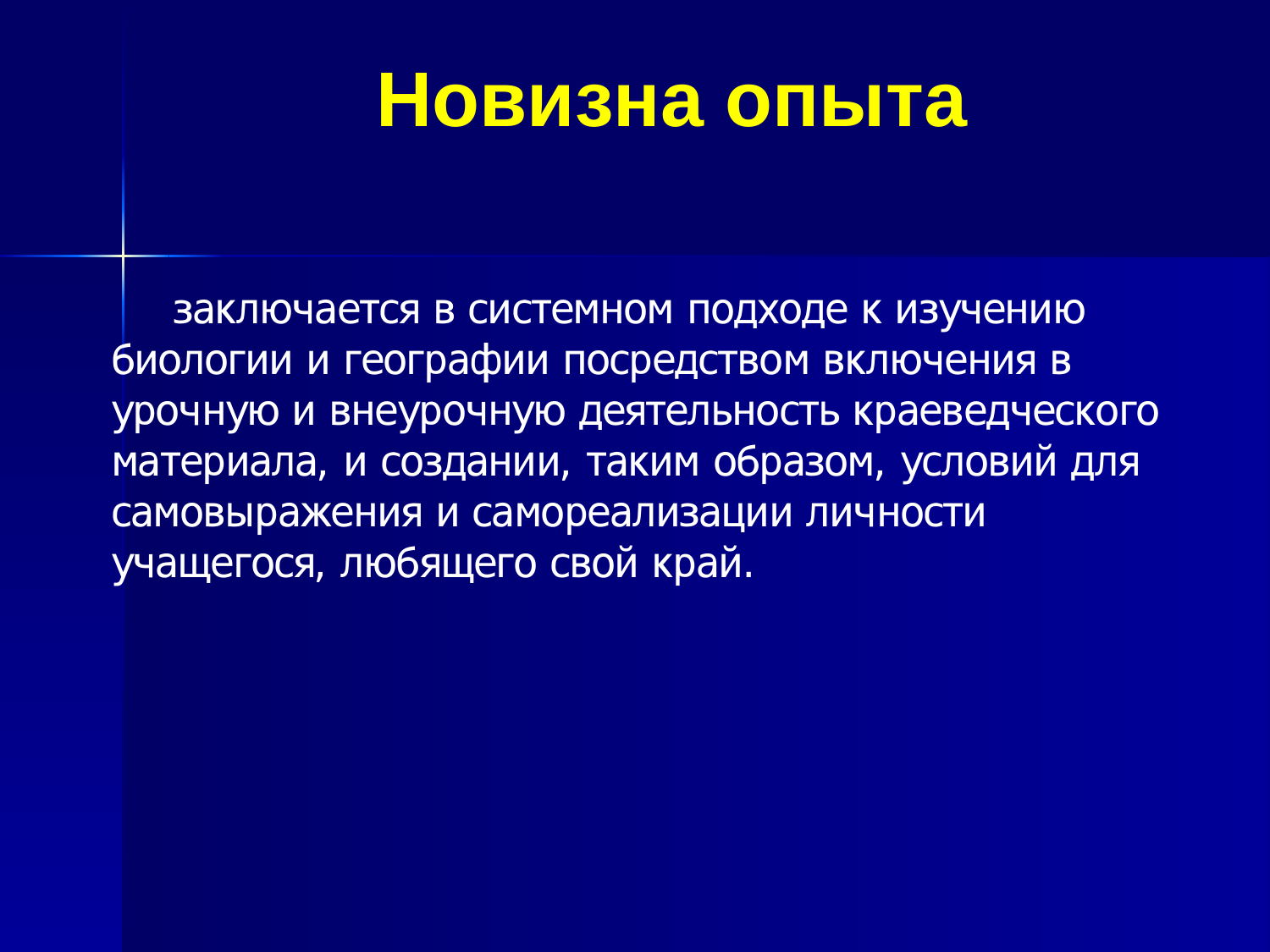

# Новизна опыта
заключается в системном подходе к изучению биологии и географии посредством включения в урочную и внеурочную деятельность краеведческого материала, и создании, таким образом, условий для самовыражения и самореализации личности учащегося, любящего свой край.